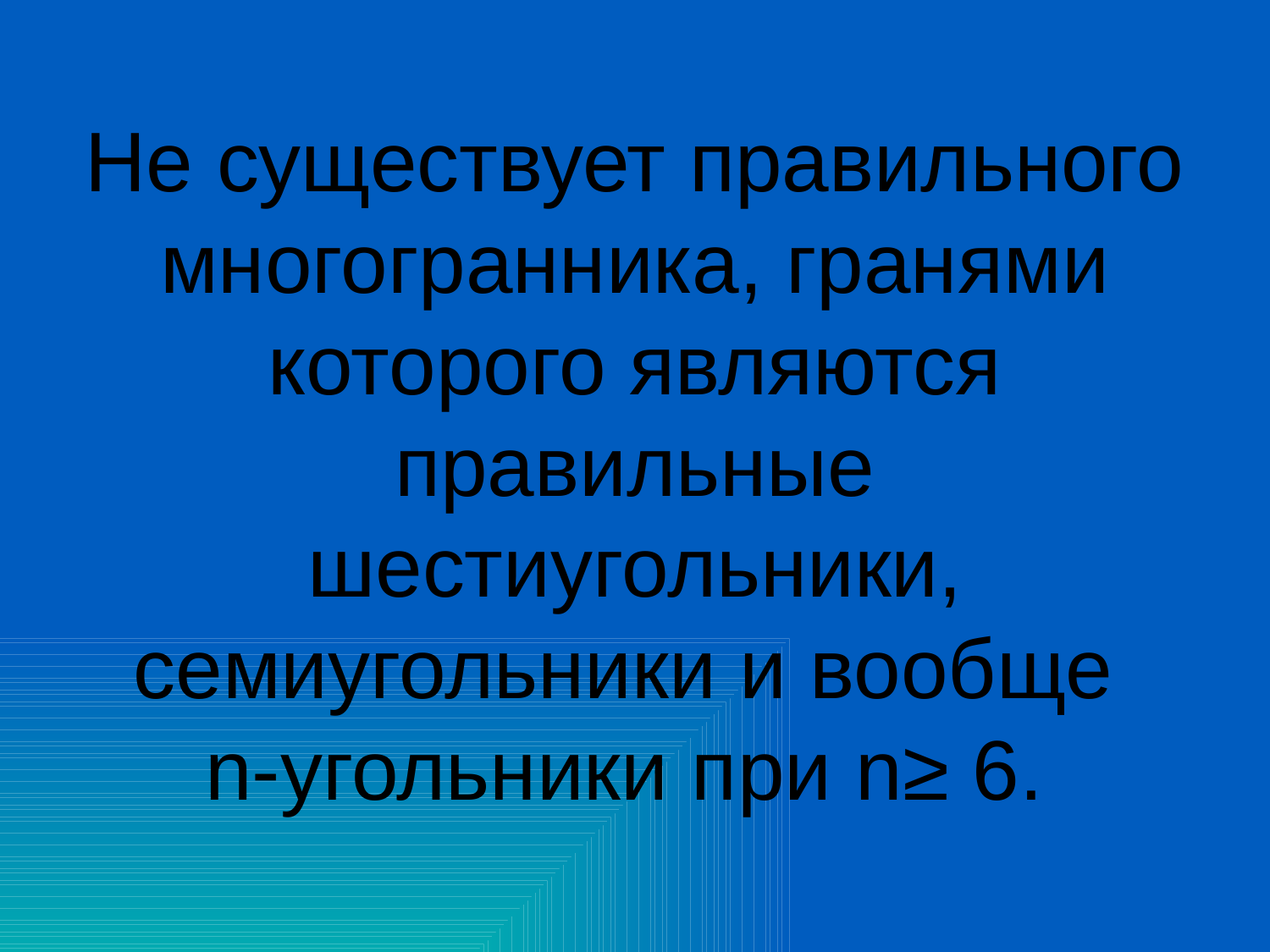

# Не существует правильного многогранника, гранями которого являются правильные шестиугольники, семиугольники и вообще n-угольники при n≥ 6.